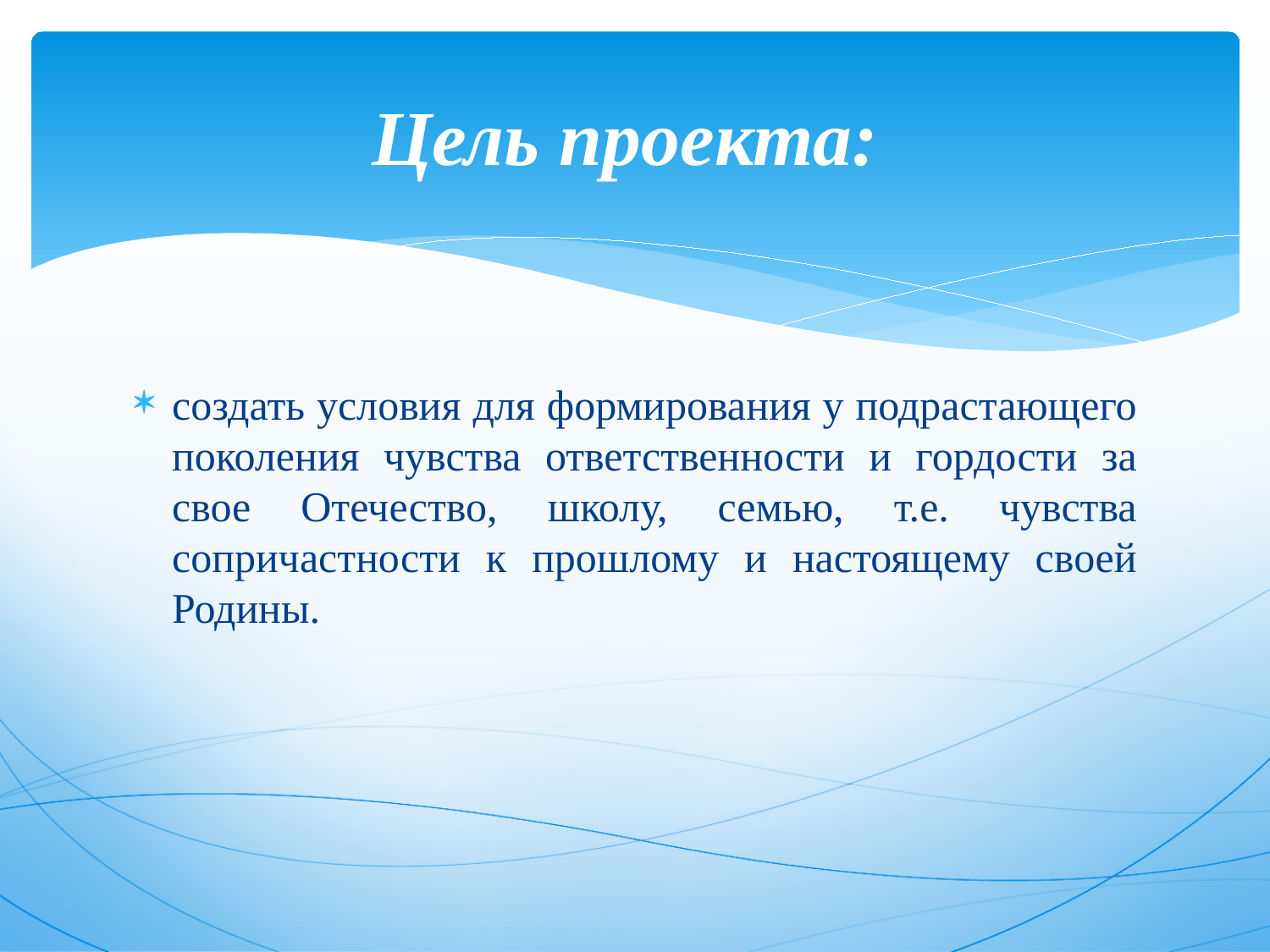

# Цель проекта:
создать условия для формирования у подрастающего поколения чувства ответственности и гордости за свое Отечество, школу, семью, т.е. чувства сопричастности к прошлому и настоящему своей Родины.